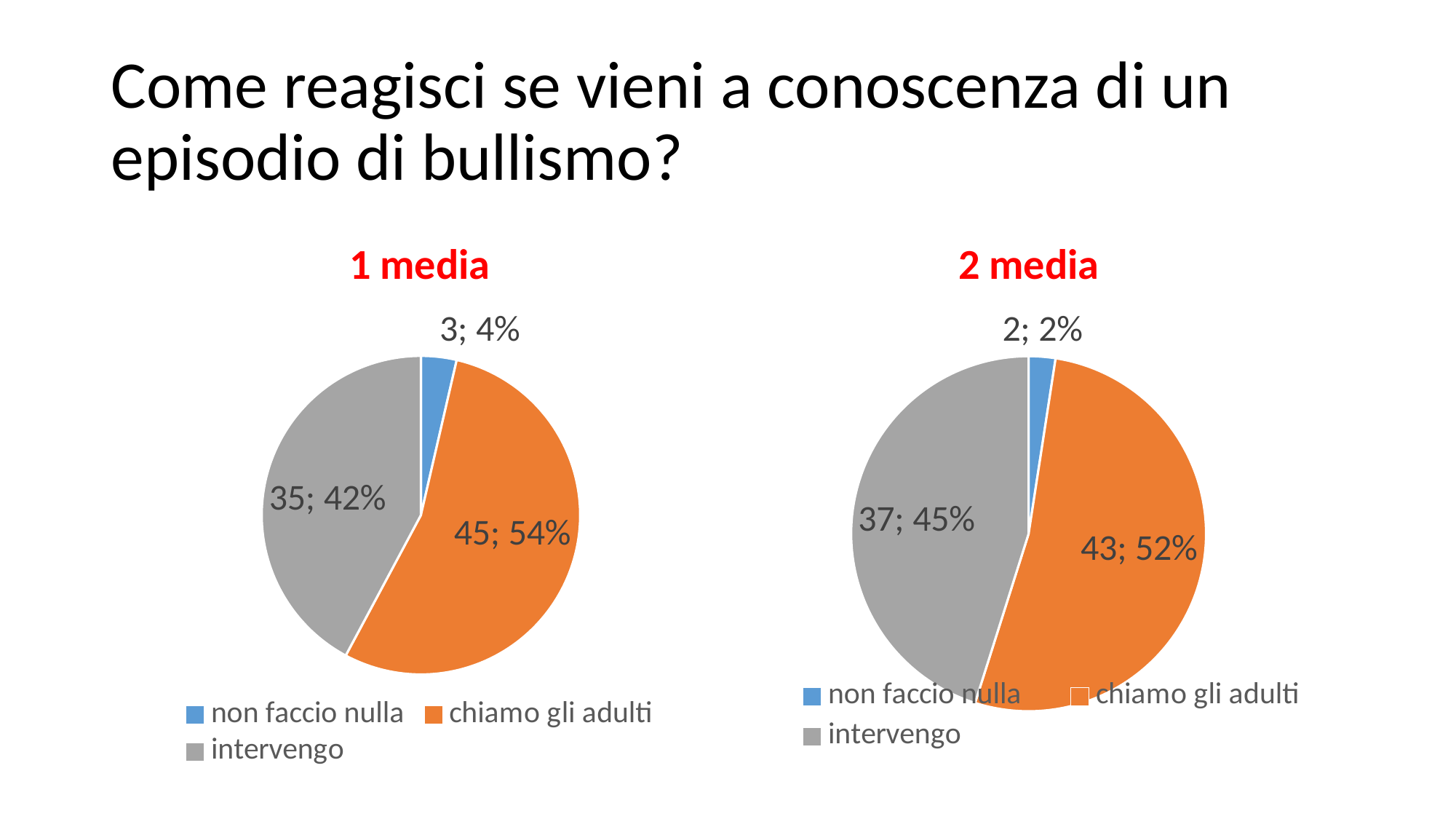

# Come reagisci se vieni a conoscenza di un episodio di bullismo?

### Chart:

| Category | 1 media |
|---|---|
| non faccio nulla | 3.0 |
| chiamo gli adulti | 45.0 |
| intervengo | 35.0 |

### Chart:

| Category | 2 media |
|---|---|
| non faccio nulla | 2.0 |
| chiamo gli adulti | 43.0 |
| intervengo | 37.0 |